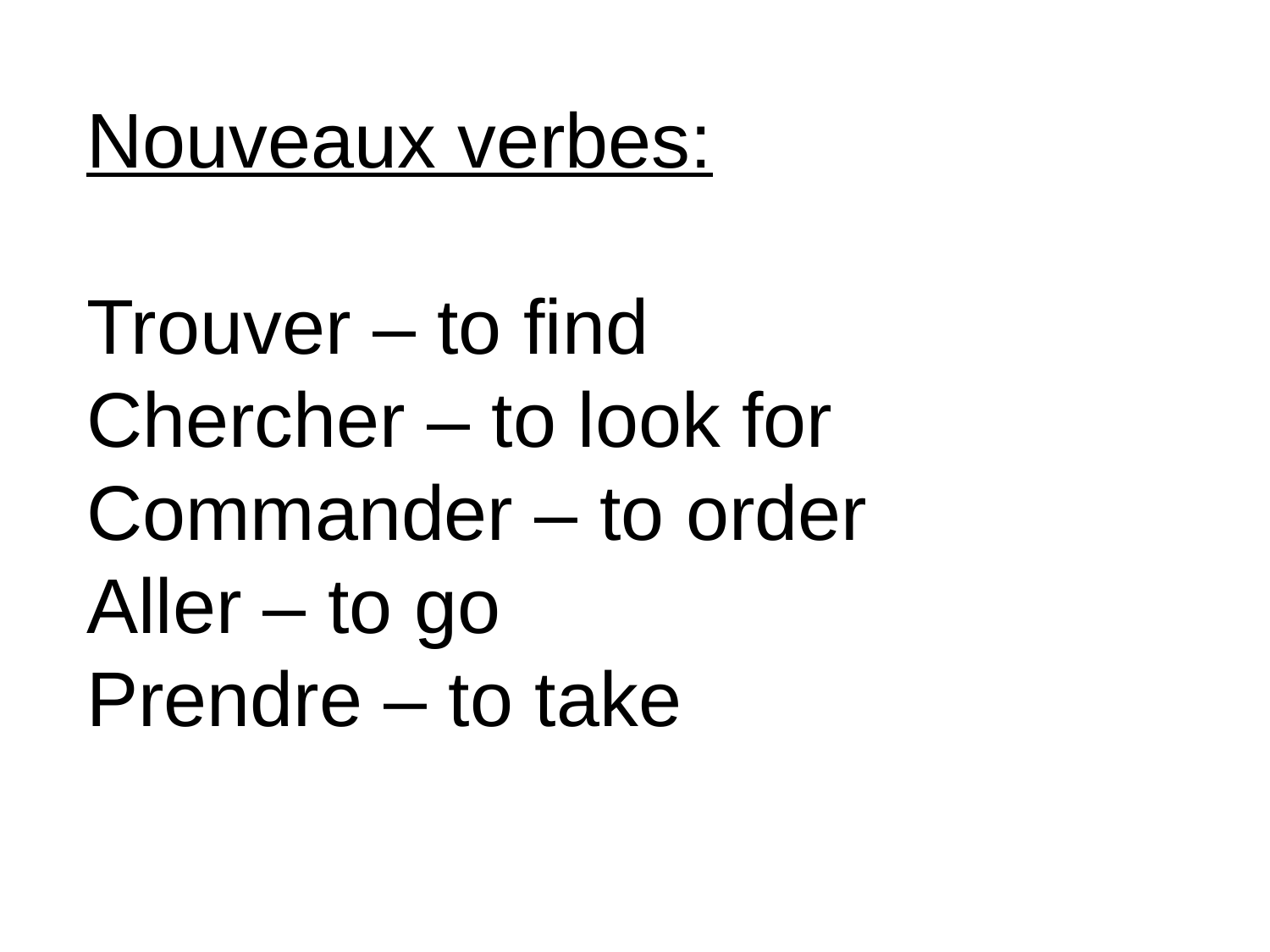

Nouveaux verbes:

Trouver – to find
Chercher – to look for
Commander – to order
Aller – to go
Prendre – to take